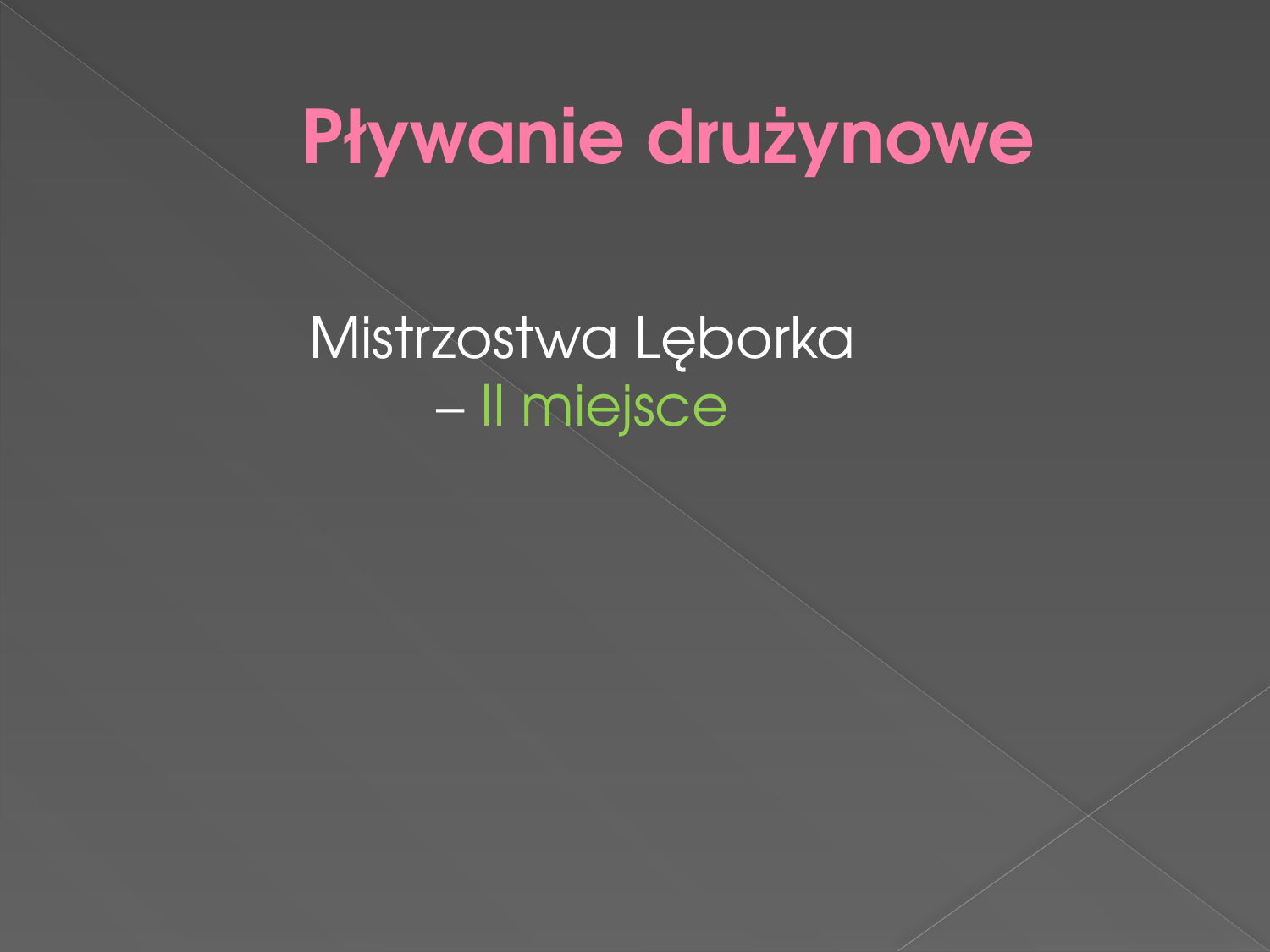

# Pływanie drużynowe
Mistrzostwa Lęborka
– II miejsce